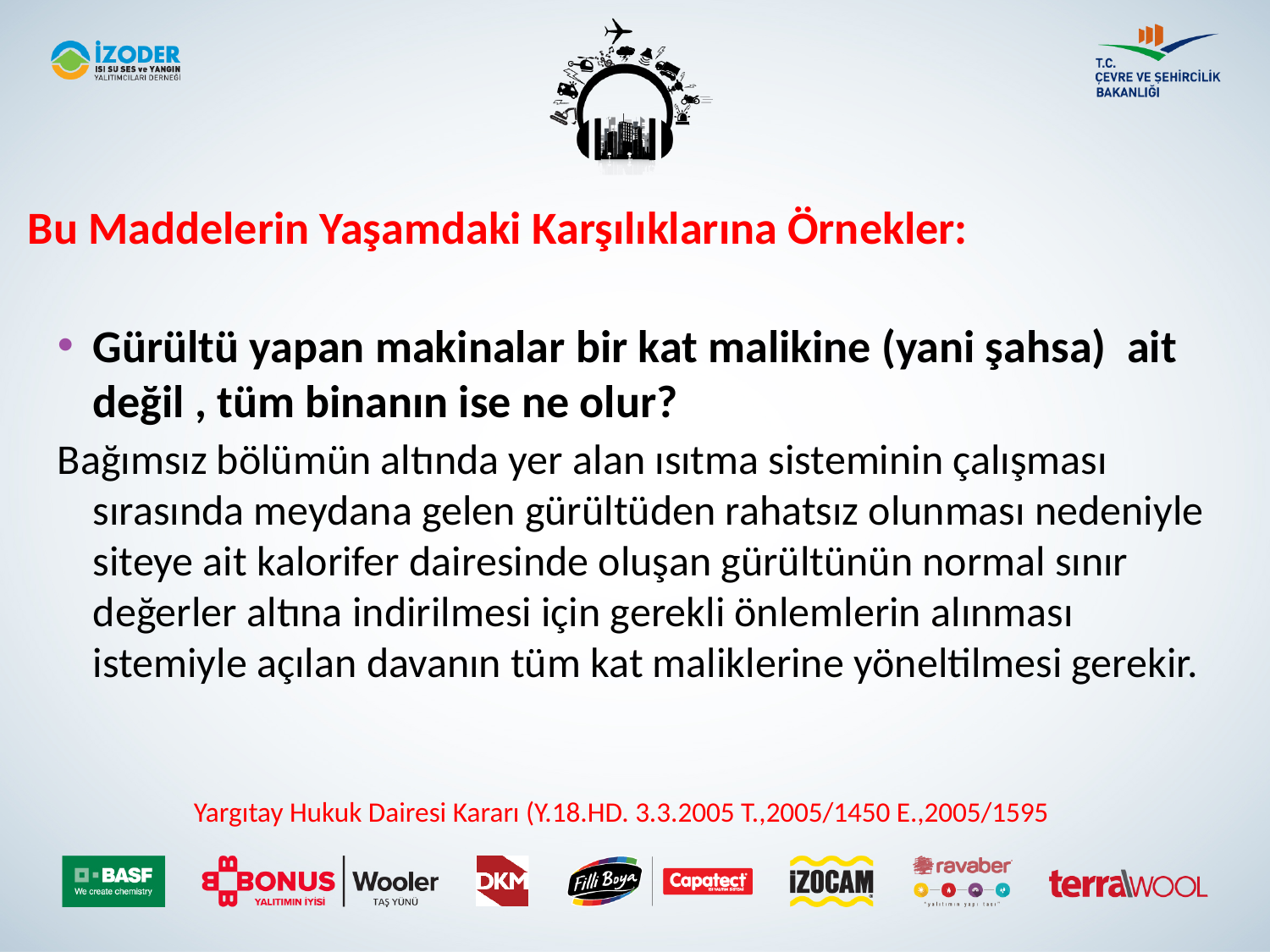

Bu Maddelerin Yaşamdaki Karşılıklarına Örnekler:
Gürültü yapan makinalar bir kat malikine (yani şahsa)  ait değil , tüm binanın ise ne olur?
Bağımsız bölümün altında yer alan ısıtma sisteminin çalışması sırasında meydana gelen gürültüden rahatsız olunması nedeniyle siteye ait kalorifer dairesinde oluşan gürültünün normal sınır değerler altına indirilmesi için gerekli önlemlerin alınması istemiyle açılan davanın tüm kat maliklerine yöneltilmesi gerekir.
Yargıtay Hukuk Dairesi Kararı (Y.18.HD. 3.3.2005 T.,2005/1450 E.,2005/1595